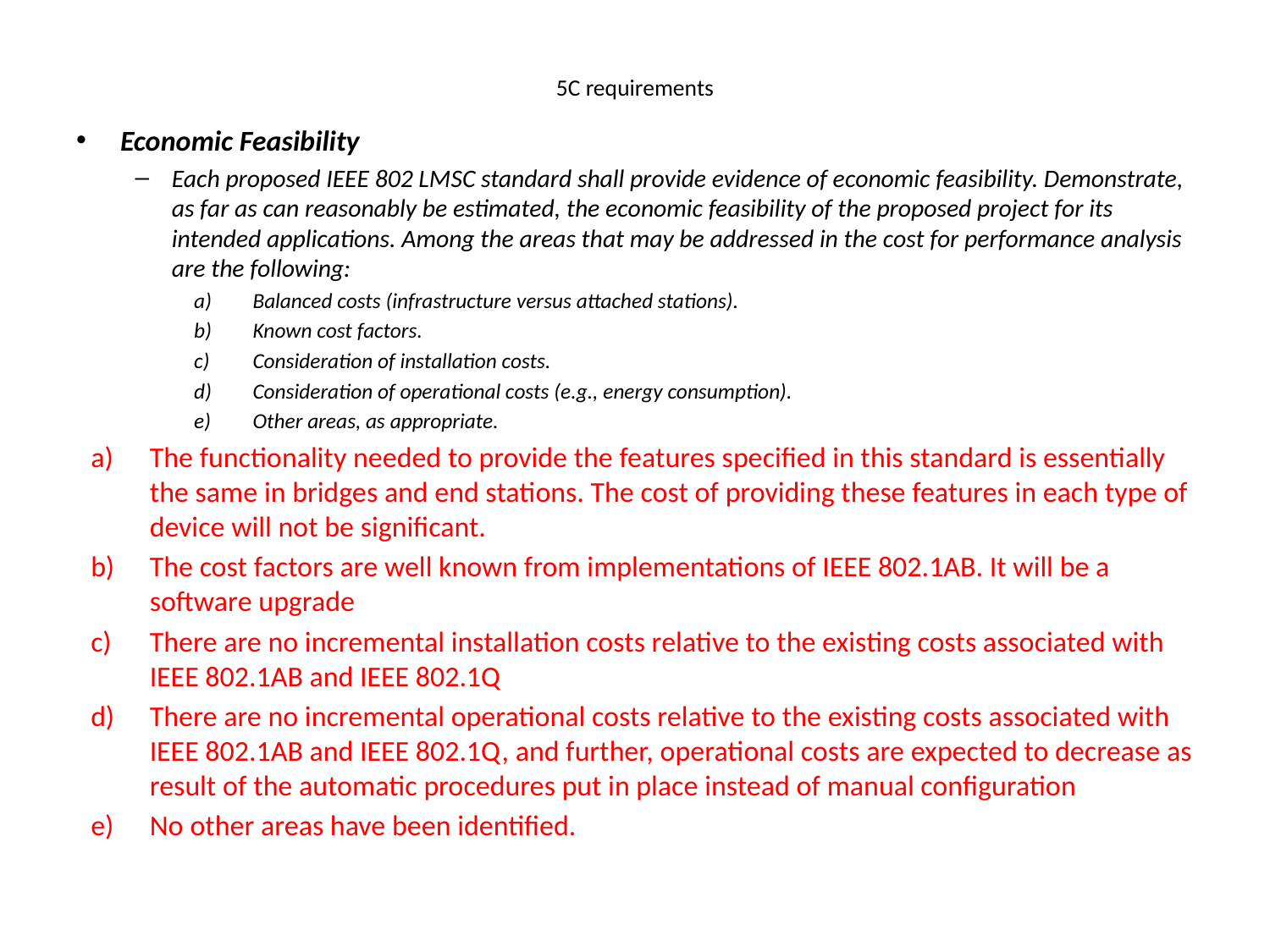

# 5C requirements
Economic Feasibility
Each proposed IEEE 802 LMSC standard shall provide evidence of economic feasibility. Demonstrate, as far as can reasonably be estimated, the economic feasibility of the proposed project for its intended applications. Among the areas that may be addressed in the cost for performance analysis are the following:
Balanced costs (infrastructure versus attached stations).
Known cost factors.
Consideration of installation costs.
Consideration of operational costs (e.g., energy consumption).
Other areas, as appropriate.
The functionality needed to provide the features specified in this standard is essentially the same in bridges and end stations. The cost of providing these features in each type of device will not be significant.
The cost factors are well known from implementations of IEEE 802.1AB. It will be a software upgrade
There are no incremental installation costs relative to the existing costs associated with IEEE 802.1AB and IEEE 802.1Q
There are no incremental operational costs relative to the existing costs associated with IEEE 802.1AB and IEEE 802.1Q, and further, operational costs are expected to decrease as result of the automatic procedures put in place instead of manual configuration
No other areas have been identified.